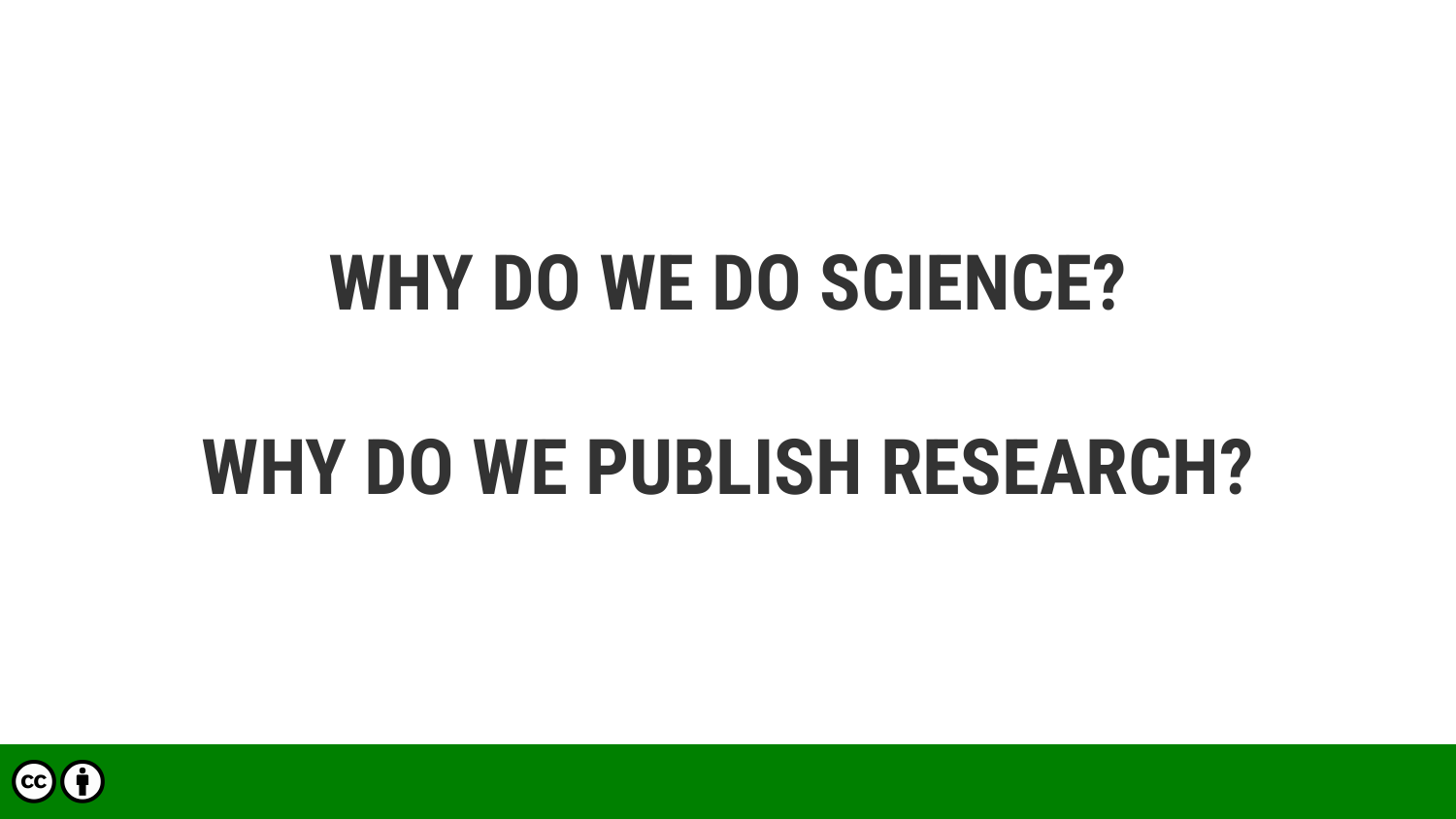

WHY DO WE DO SCIENCE?

WHY DO WE PUBLISH RESEARCH?